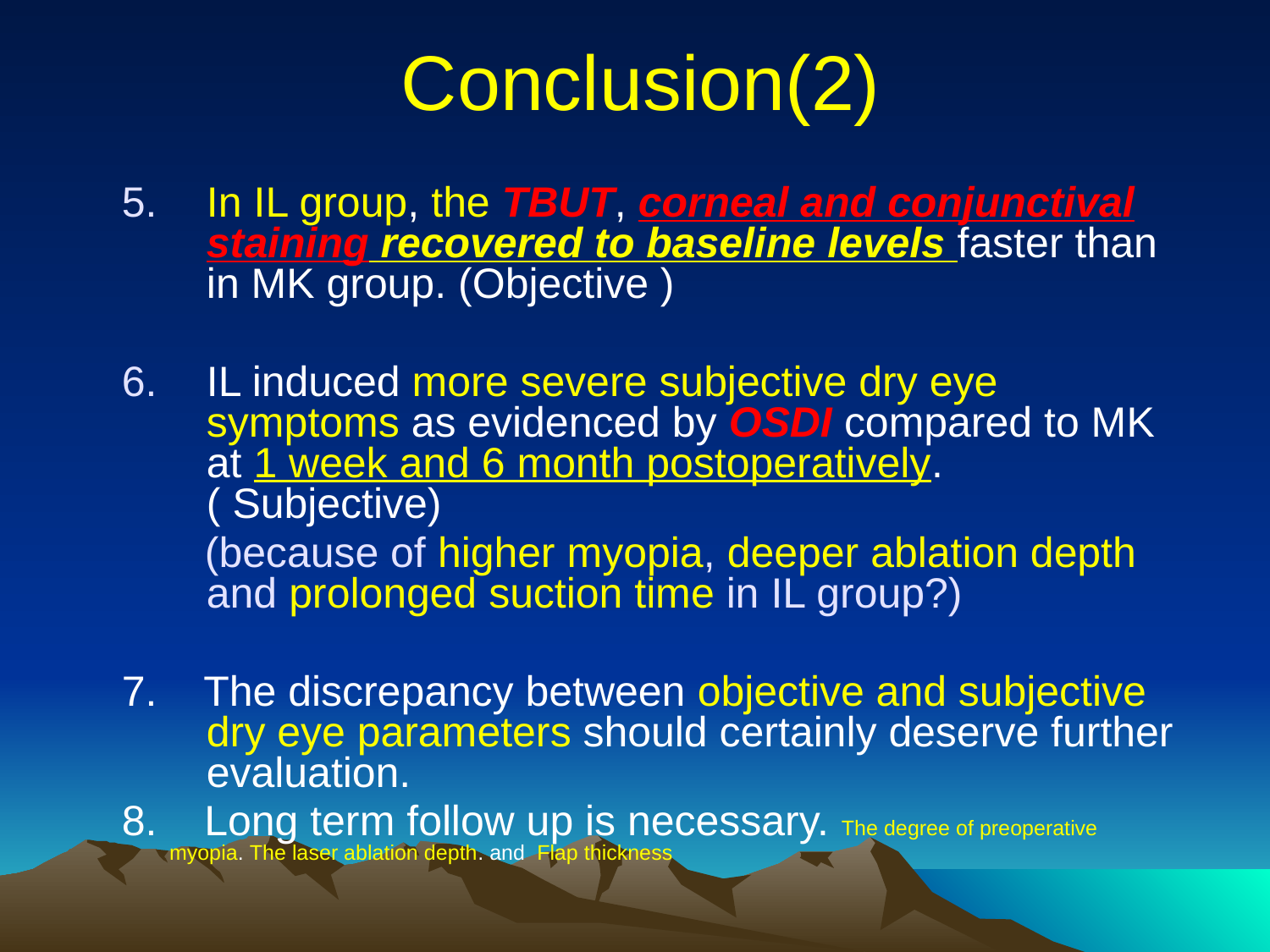

# Conclusion(2)
In IL group, the TBUT, corneal and conjunctival staining recovered to baseline levels faster than in MK group. (Objective )

IL induced more severe subjective dry eye symptoms as evidenced by OSDI compared to MK at 1 week and 6 month postoperatively. ( Subjective)
       (because of higher myopia, deeper ablation depth and prolonged suction time in IL group?)

7.    The discrepancy between objective and subjective dry eye parameters should certainly deserve further evaluation.
8.    Long term follow up is necessary. The degree of preoperative myopia. The laser ablation depth. and  Flap thickness